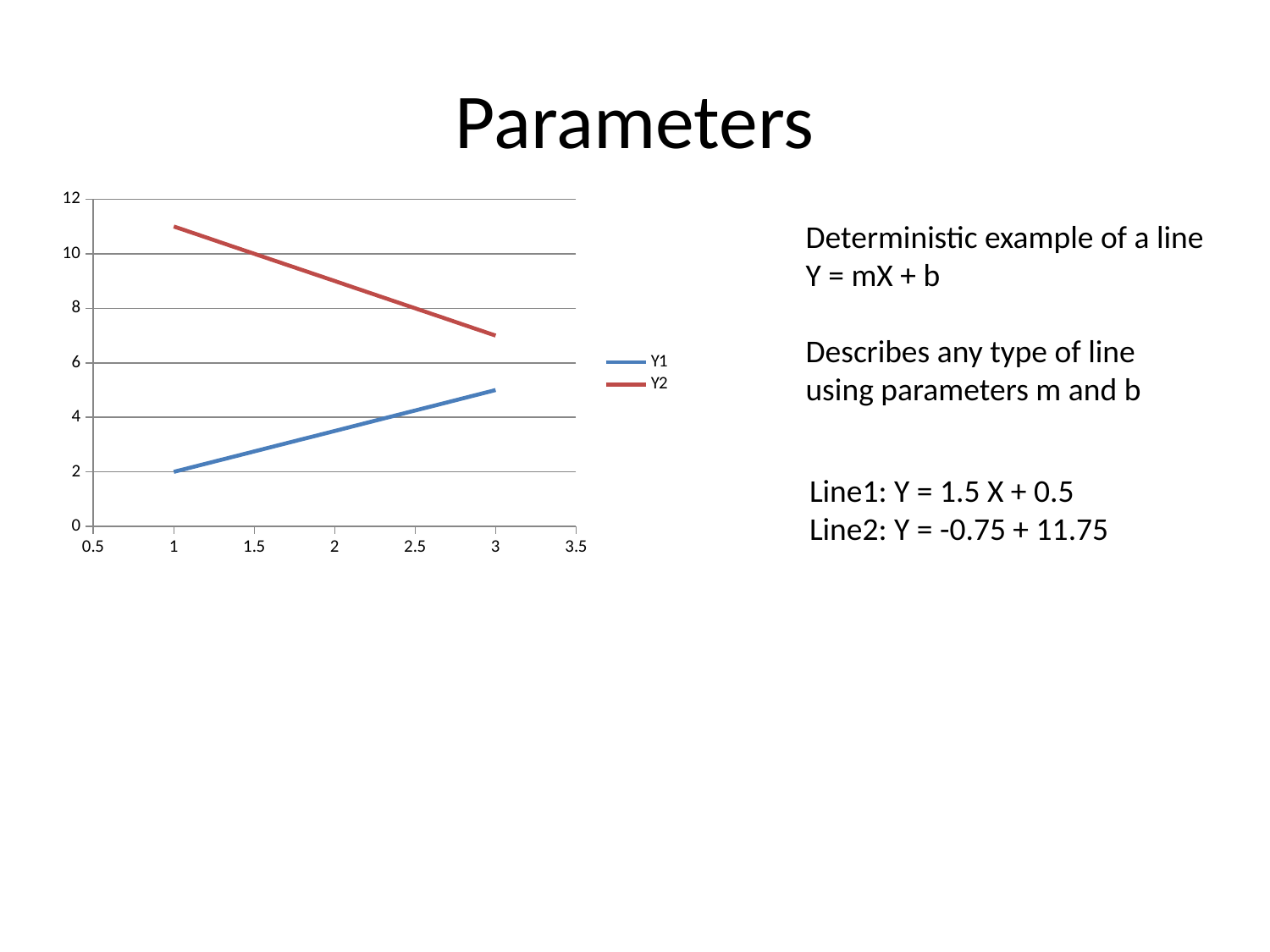

# Parameters

### Chart

| Category | Y1 | Y2 |
|---|---|---|
Deterministic example of a line
Y = mX + b

Describes any type of line using parameters m and b
Line1: Y = 1.5 X + 0.5
Line2: Y = -0.75 + 11.75